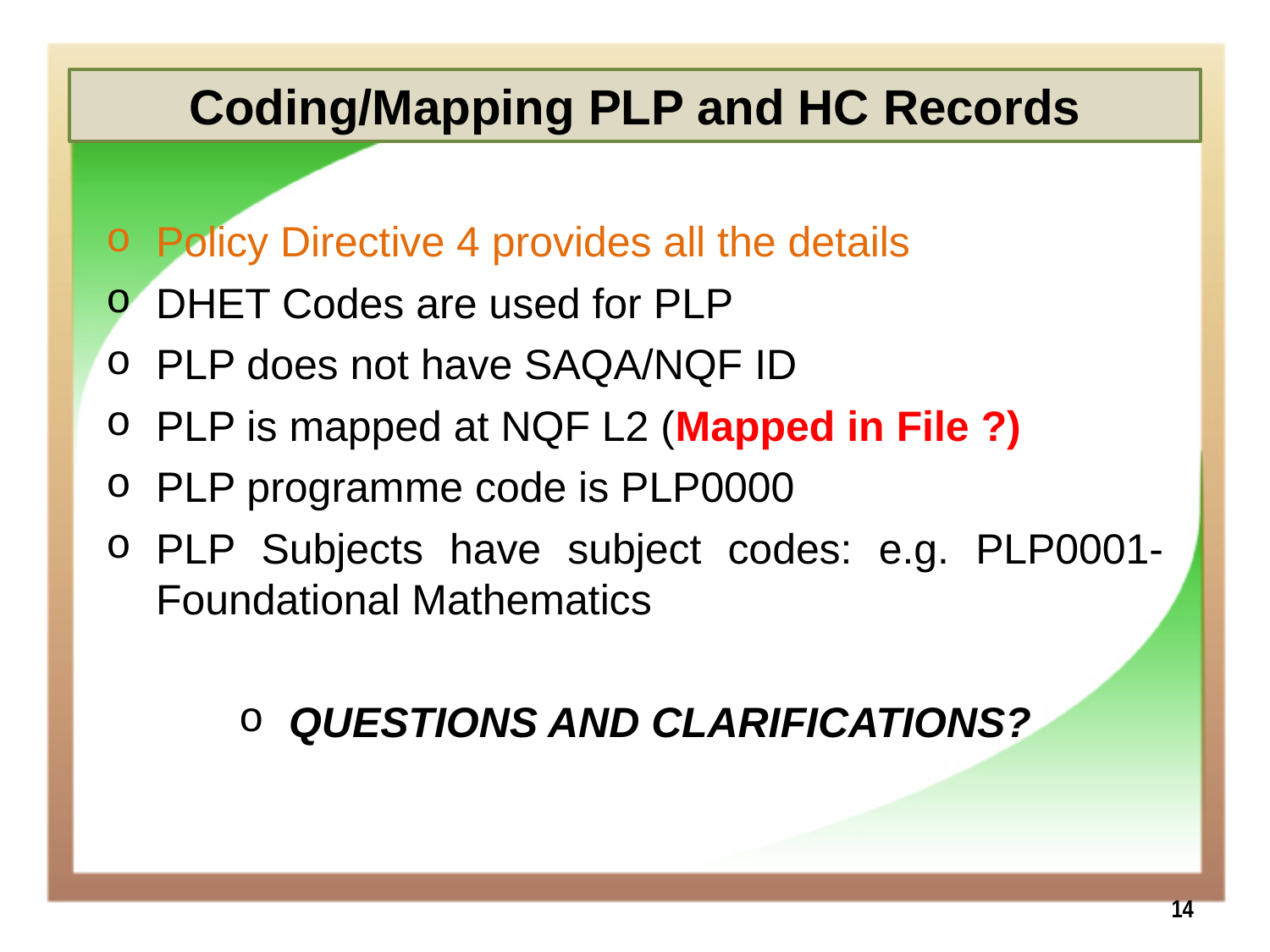

Coding/Mapping PLP and HC Records

Policy Directive 4 provides all the details
DHET Codes are used for PLP
PLP does not have SAQA/NQF ID
PLP is mapped at NQF L2 (Mapped in File ?)
PLP programme code is PLP0000
PLP Subjects have subject codes: e.g. PLP0001- Foundational Mathematics

QUESTIONS AND CLARIFICATIONS?
14